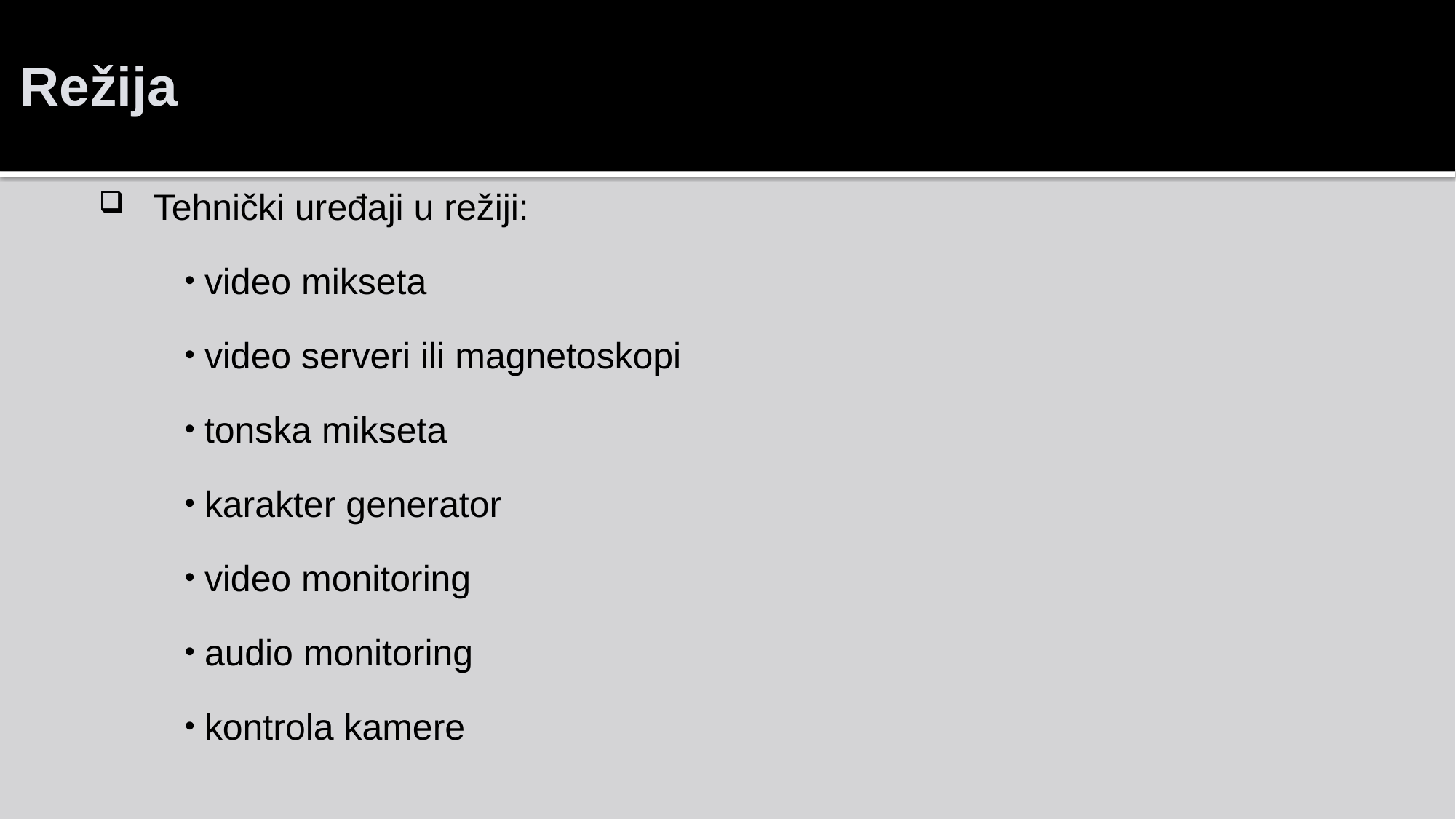

# Režija
Tehnički uređaji u režiji:
video mikseta
video serveri ili magnetoskopi
tonska mikseta
karakter generator
video monitoring
audio monitoring
kontrola kamere